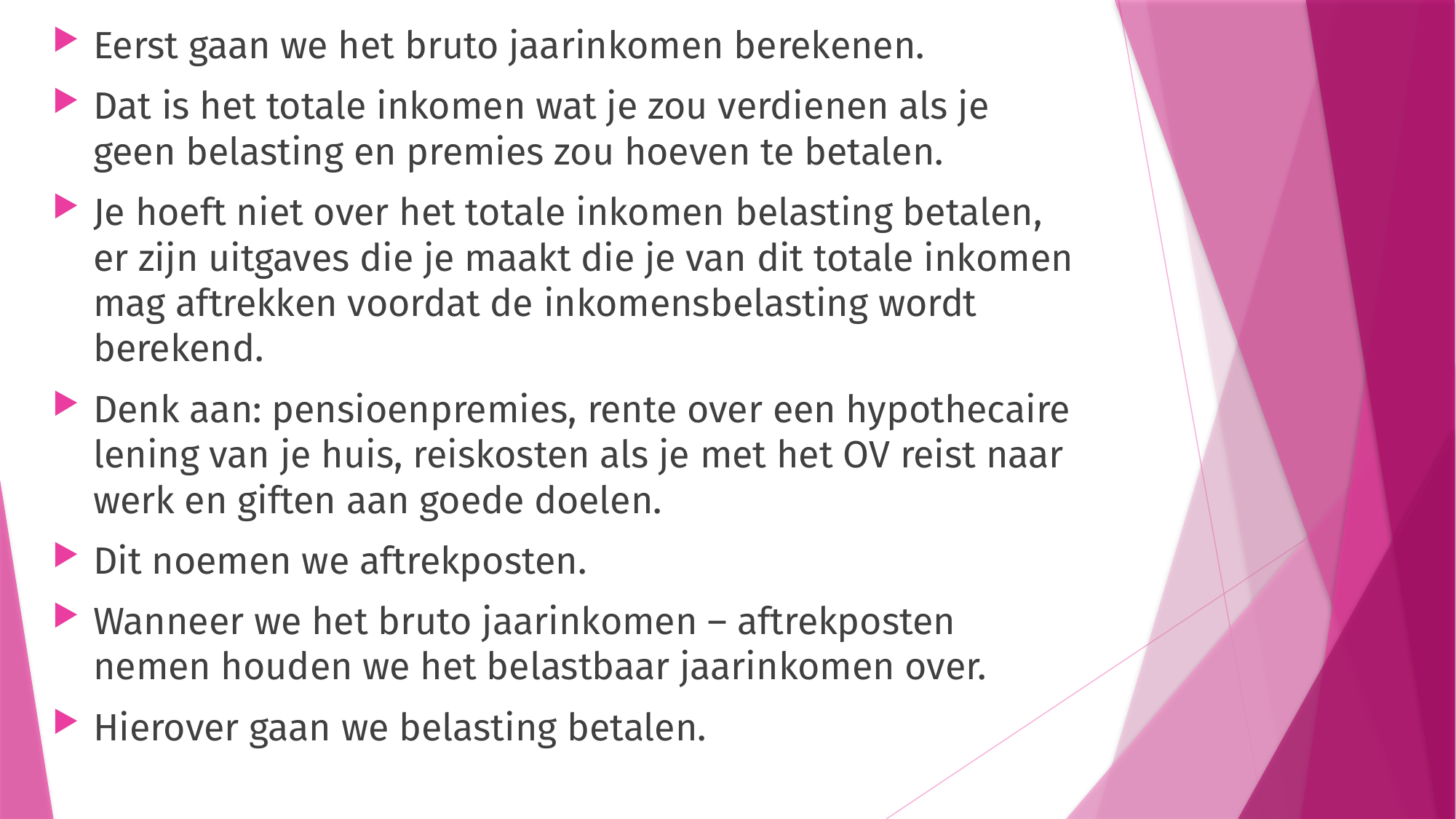

Eerst gaan we het bruto jaarinkomen berekenen.
Dat is het totale inkomen wat je zou verdienen als je geen belasting en premies zou hoeven te betalen.
Je hoeft niet over het totale inkomen belasting betalen, er zijn uitgaves die je maakt die je van dit totale inkomen mag aftrekken voordat de inkomensbelasting wordt berekend.
Denk aan: pensioenpremies, rente over een hypothecaire lening van je huis, reiskosten als je met het OV reist naar werk en giften aan goede doelen.
Dit noemen we aftrekposten.
Wanneer we het bruto jaarinkomen – aftrekposten nemen houden we het belastbaar jaarinkomen over.
Hierover gaan we belasting betalen.